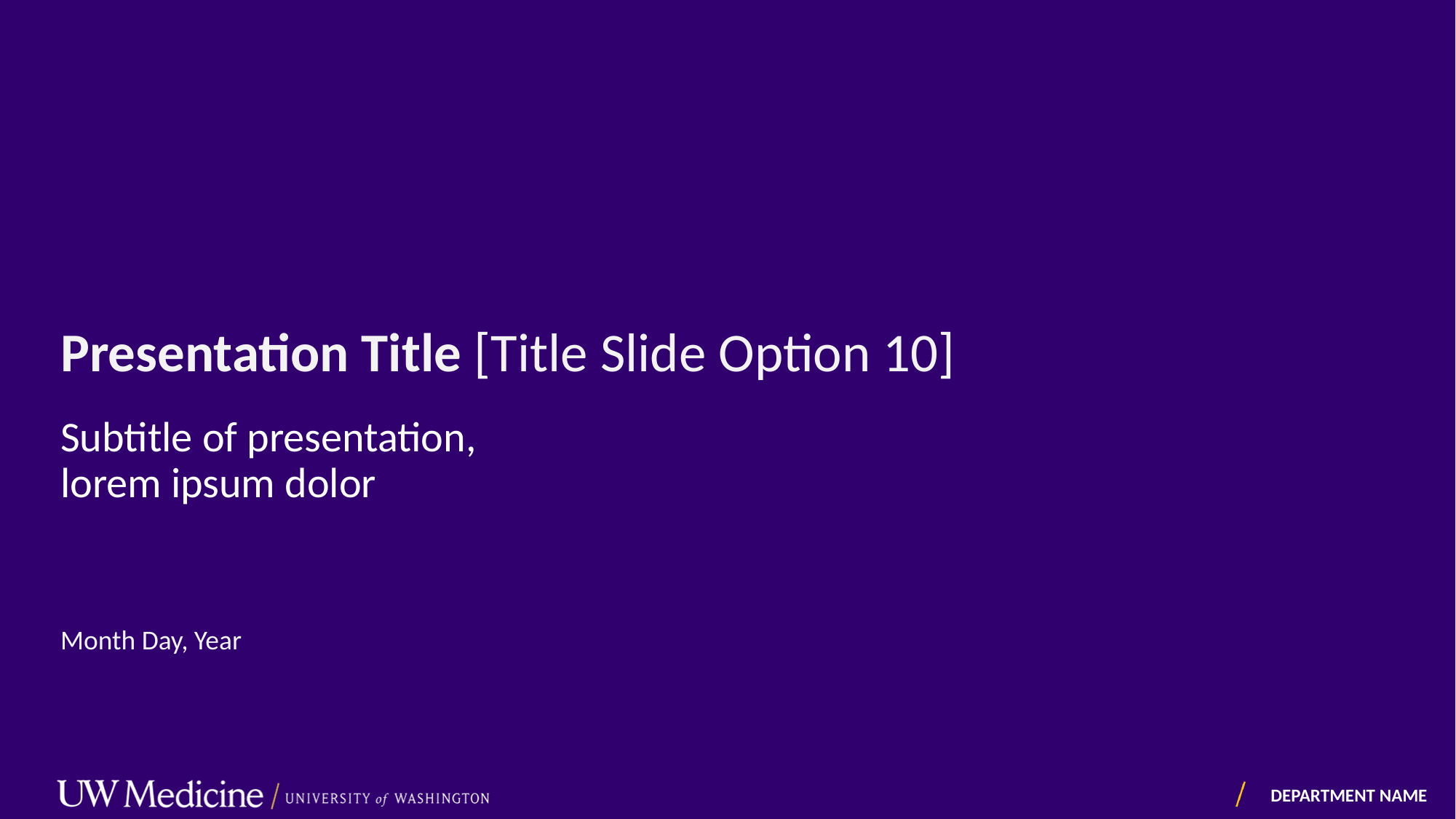

# Presentation Title [Title Slide Option 10]
Subtitle of presentation,
lorem ipsum dolor

Month Day, Year

DEPARTMENT NAME